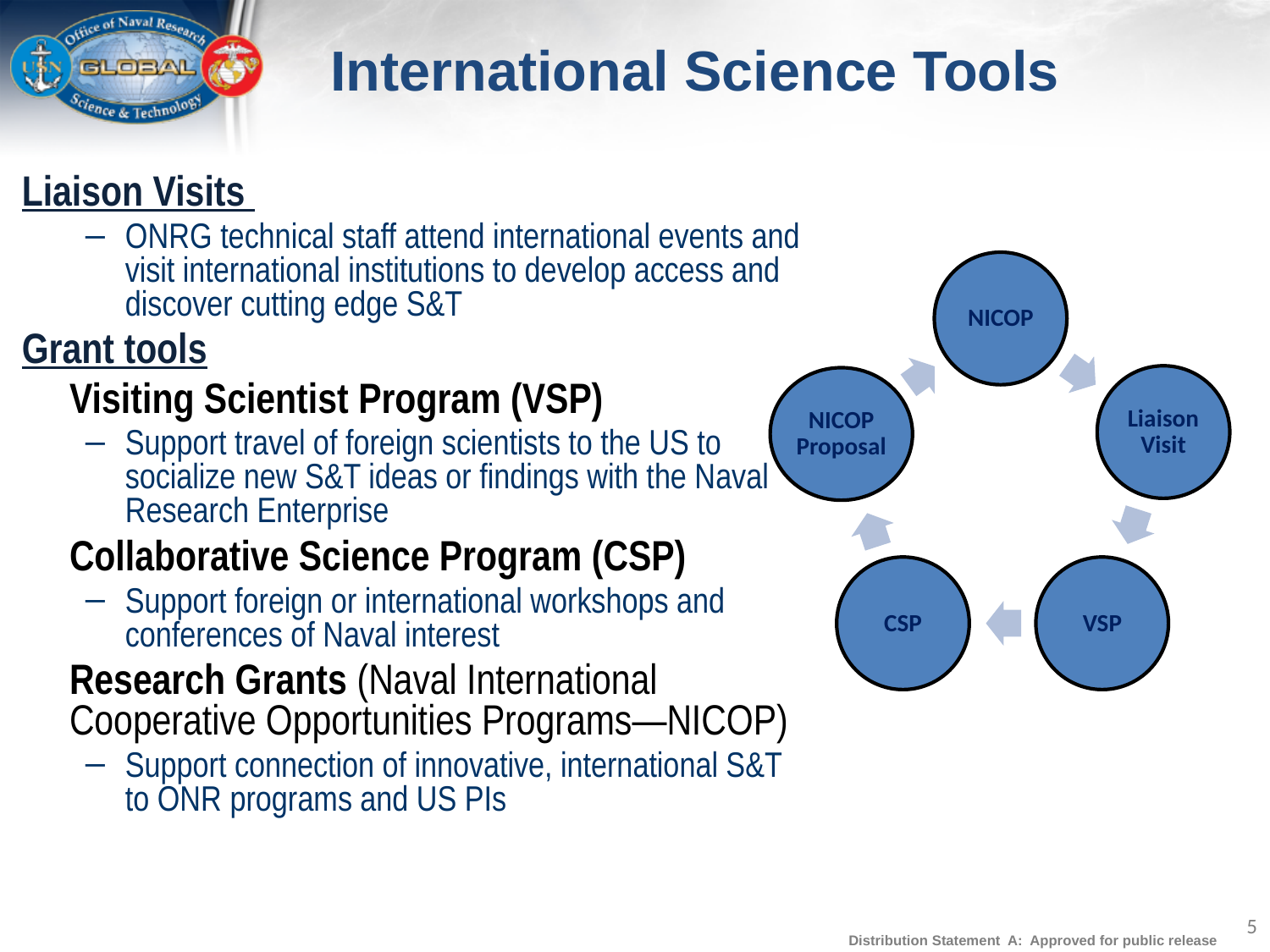

International Science Tools

Liaison Visits
ONRG technical staff attend international events and visit international institutions to develop access and discover cutting edge S&T
Grant tools
	Visiting Scientist Program (VSP)
Support travel of foreign scientists to the US to socialize new S&T ideas or findings with the Naval Research Enterprise
	Collaborative Science Program (CSP)
Support foreign or international workshops and conferences of Naval interest
	Research Grants (Naval International Cooperative Opportunities Programs—NICOP)
Support connection of innovative, international S&T to ONR programs and US PIs
NICOP

Liaison Visit

VSP

CSP

NICOP Proposal

5
Distribution Statement  A:  Approved for public release